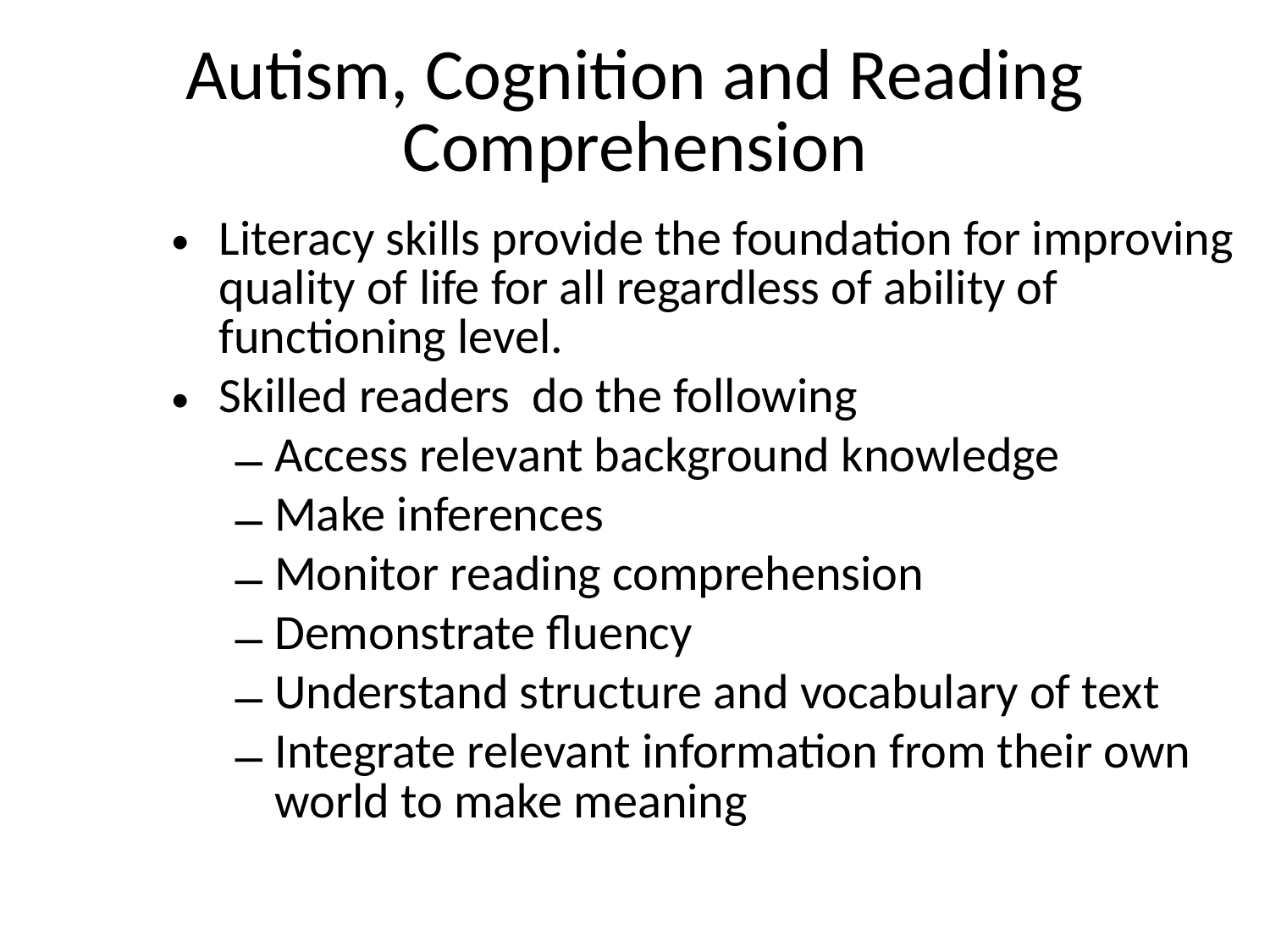

# Autism, Cognition and Reading Comprehension
Literacy skills provide the foundation for improving quality of life for all regardless of ability of functioning level.
Skilled readers  do the following
Access relevant background knowledge
Make inferences
Monitor reading comprehension
Demonstrate fluency
Understand structure and vocabulary of text
Integrate relevant information from their own world to make meaning